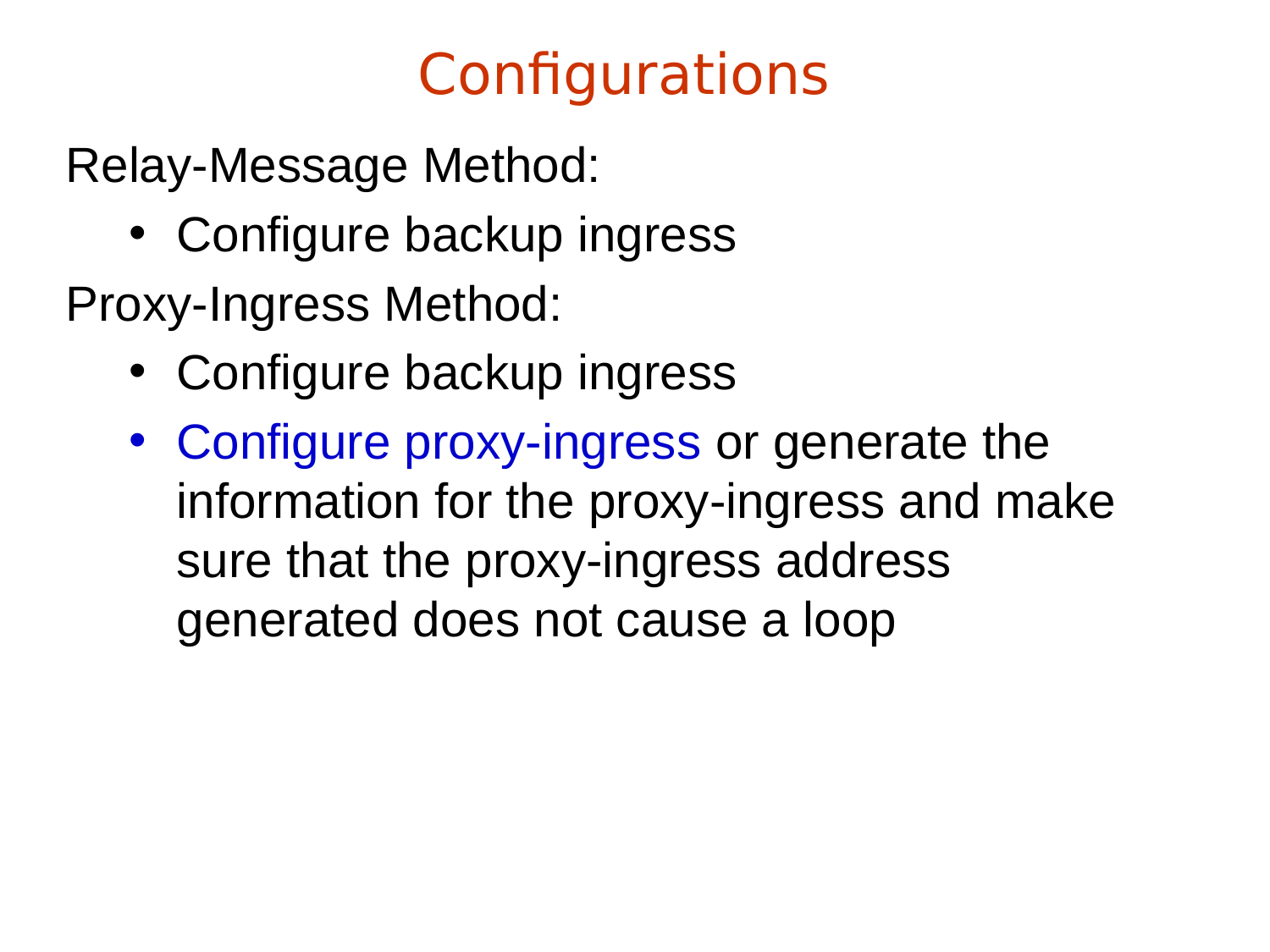

# Configurations
Relay-Message Method:
Configure backup ingress
Proxy-Ingress Method:
Configure backup ingress
Configure proxy-ingress or generate the information for the proxy-ingress and make sure that the proxy-ingress address generated does not cause a loop